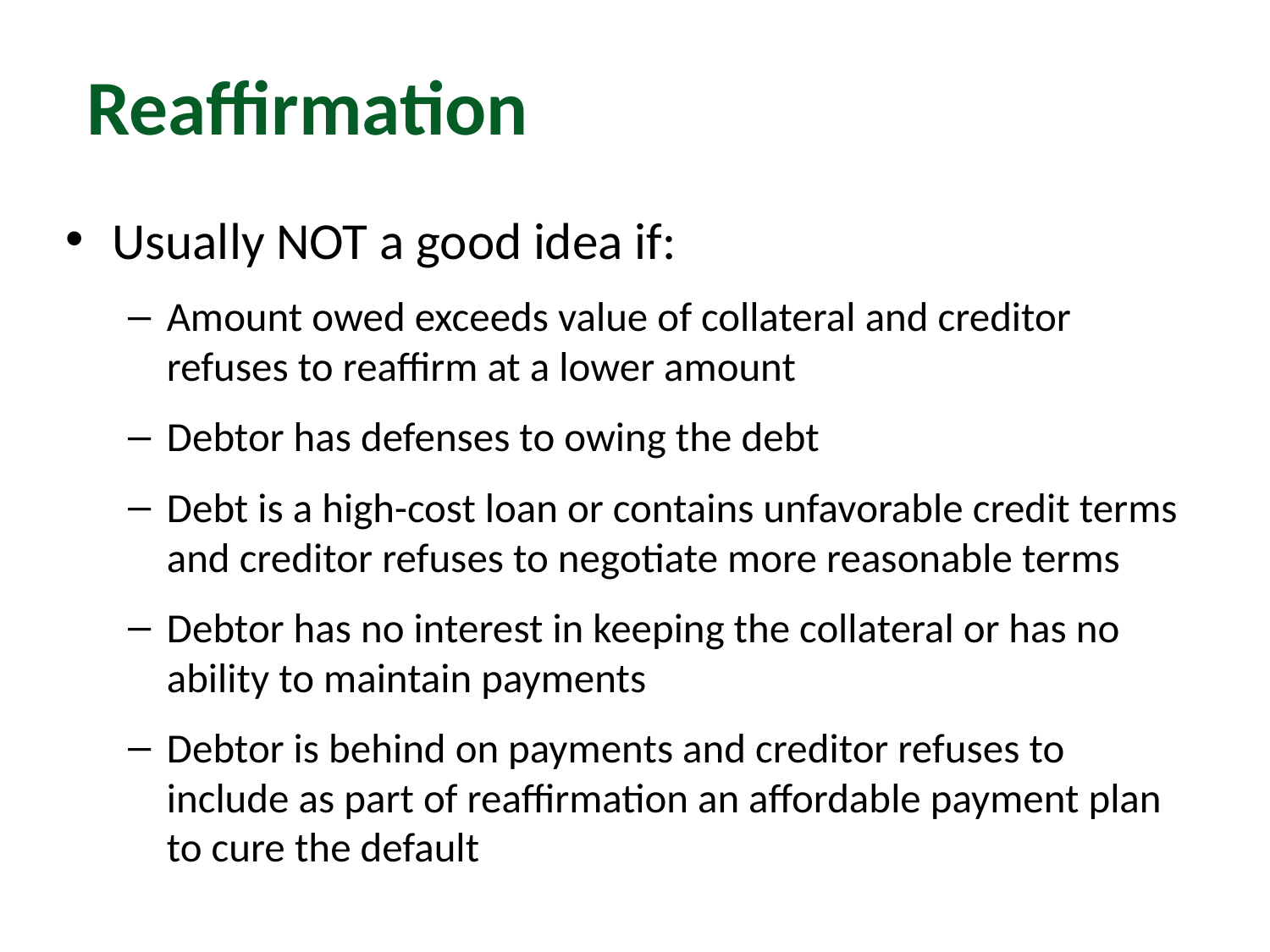

# Reaffirmation
Usually NOT a good idea if:
Amount owed exceeds value of collateral and creditor refuses to reaffirm at a lower amount
Debtor has defenses to owing the debt
Debt is a high-cost loan or contains unfavorable credit terms and creditor refuses to negotiate more reasonable terms
Debtor has no interest in keeping the collateral or has no ability to maintain payments
Debtor is behind on payments and creditor refuses to include as part of reaffirmation an affordable payment plan to cure the default